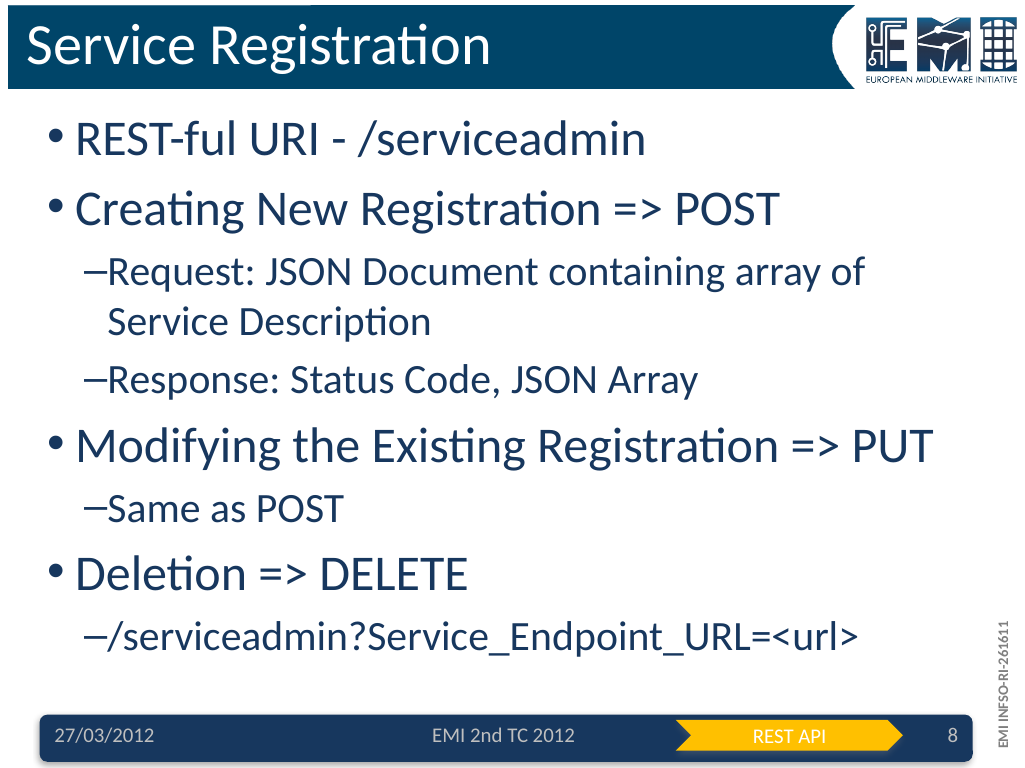

# Service Registration
REST-ful URI - /serviceadmin
Creating New Registration => POST
Request: JSON Document containing array of Service Description
Response: Status Code, JSON Array
Modifying the Existing Registration => PUT
Same as POST
Deletion => DELETE
/serviceadmin?Service_Endpoint_URL=<url>
27/03/2012
EMI 2nd TC 2012
8
REST API